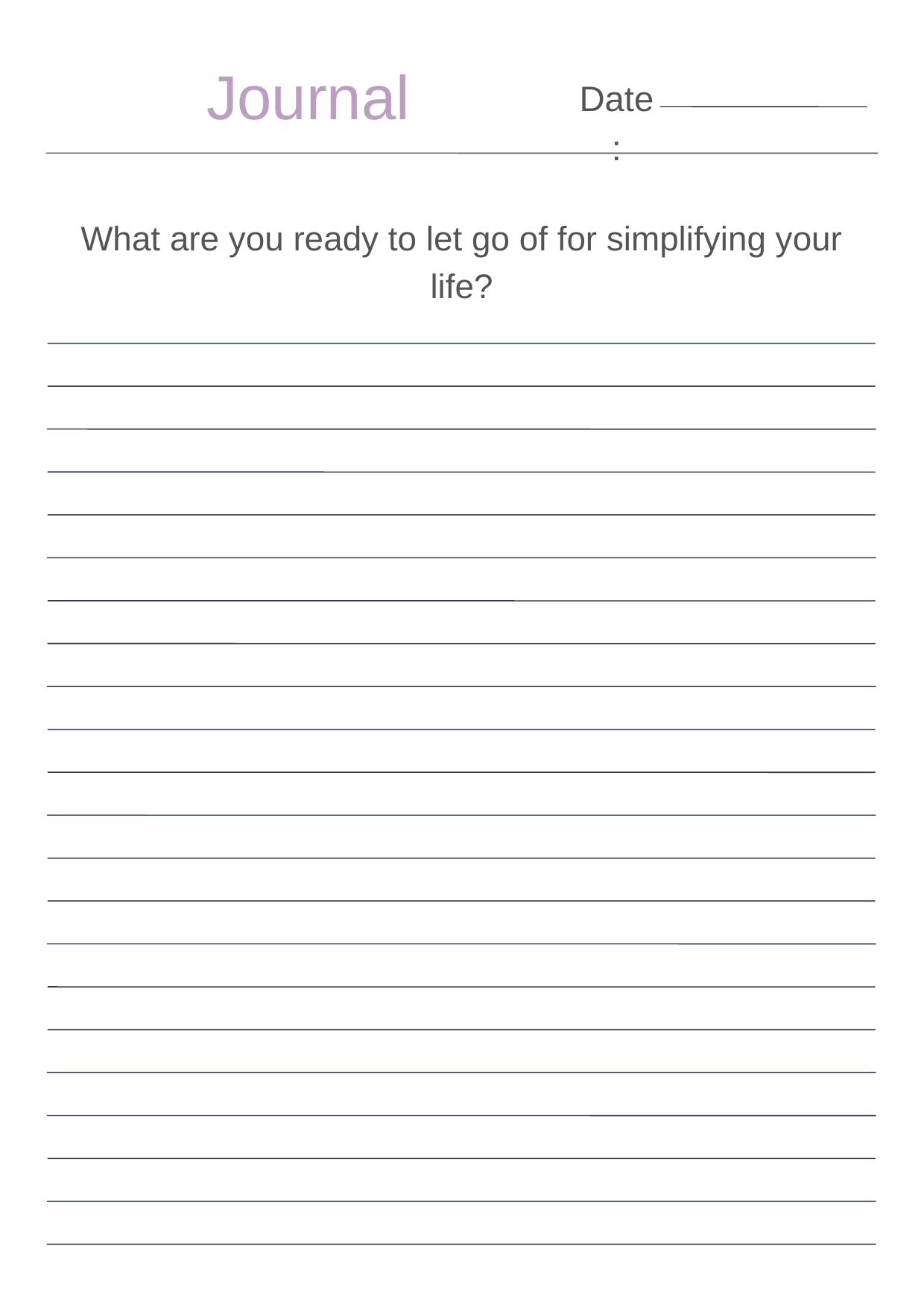

Journal
Date:

What are you ready to let go of for simplifying your life?